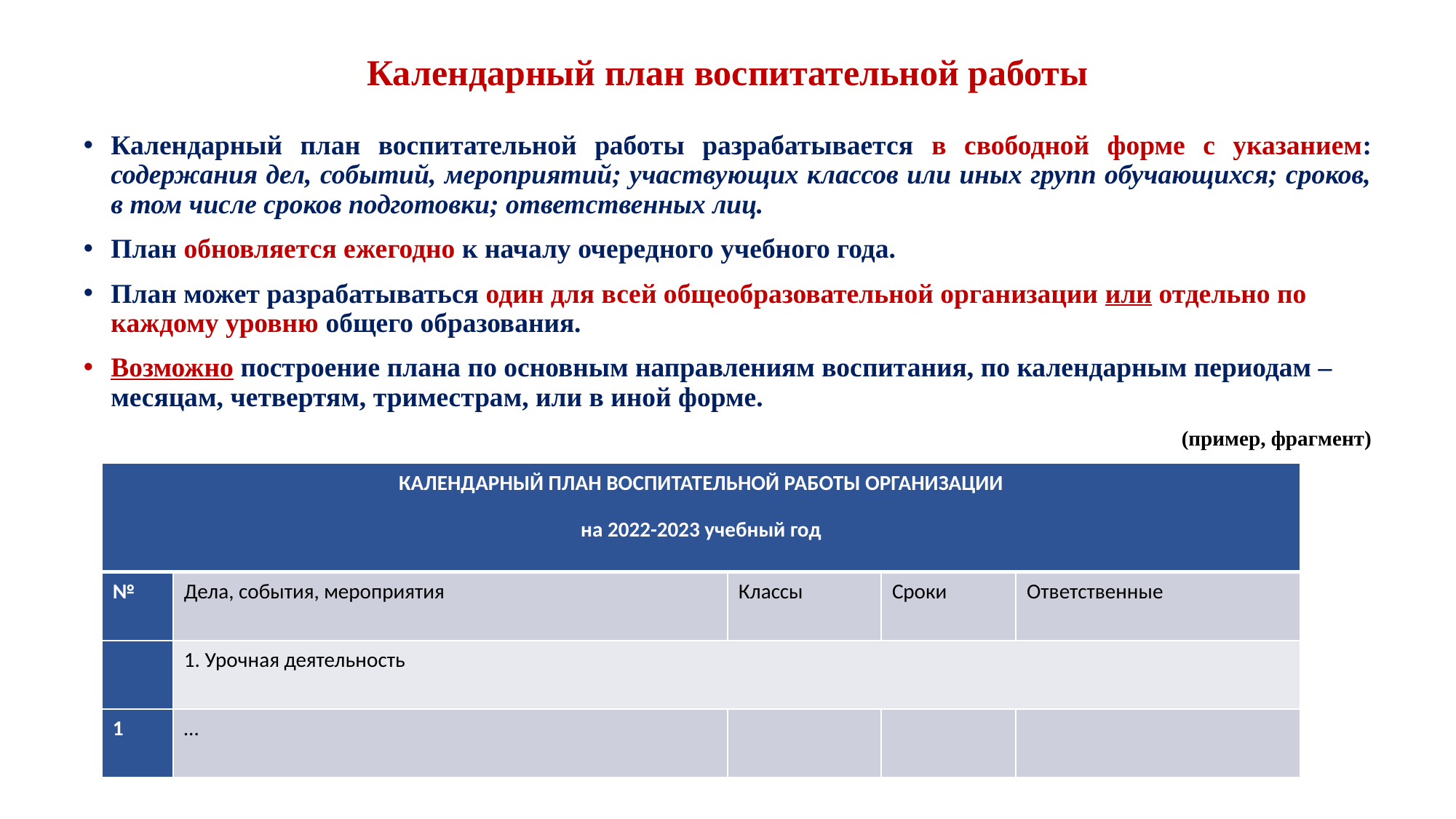

# Календарный план воспитательной работы
Календарный план воспитательной работы разрабатывается в свободной форме с указанием: содержания дел, событий, мероприятий; участвующих классов или иных групп обучающихся; сроков, в том числе сроков подготовки; ответственных лиц.
План обновляется ежегодно к началу очередного учебного года.
План может разрабатываться один для всей общеобразовательной организации или отдельно по каждому уровню общего образования.
Возможно построение плана по основным направлениям воспитания, по календарным периодам – месяцам, четвертям, триместрам, или в иной форме.
(пример, фрагмент)
| КАЛЕНДАРНЫЙ ПЛАН ВОСПИТАТЕЛЬНОЙ РАБОТЫ ОРГАНИЗАЦИИ на 2022-2023 учебный год |  |  |  |  |
| --- | --- | --- | --- | --- |
| № | Дела, события, мероприятия | Классы | Сроки | Ответственные |
|  | 1. Урочная деятельность |  |  |  |
| 1 | … |  |  |  |